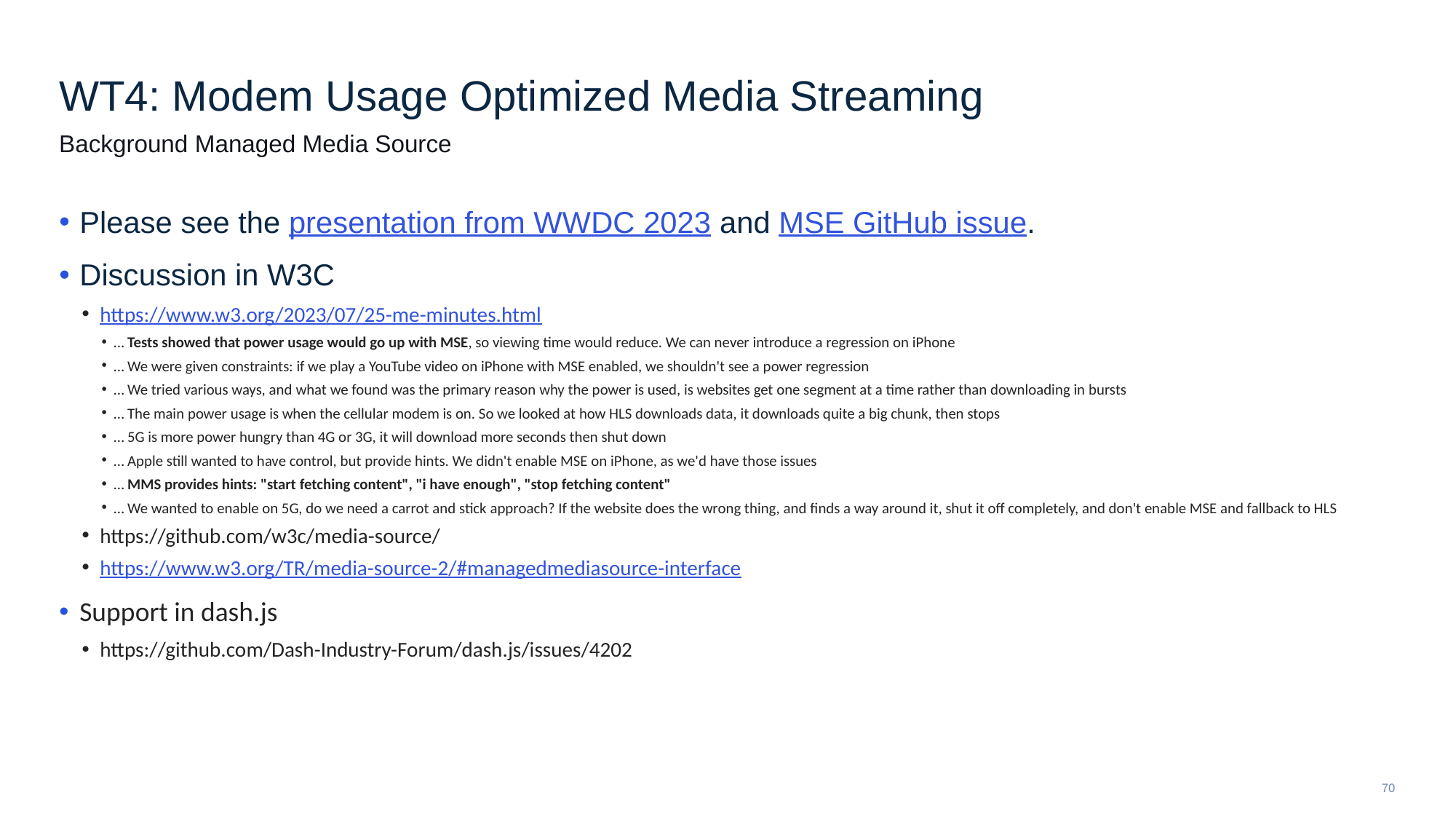

# WT4: Modem Usage Optimized Media Streaming
Background Managed Media Source
Please see the presentation from WWDC 2023 and MSE GitHub issue.
Discussion in W3C
https://www.w3.org/2023/07/25-me-minutes.html
… Tests showed that power usage would go up with MSE, so viewing time would reduce. We can never introduce a regression on iPhone
… We were given constraints: if we play a YouTube video on iPhone with MSE enabled, we shouldn't see a power regression
… We tried various ways, and what we found was the primary reason why the power is used, is websites get one segment at a time rather than downloading in bursts
… The main power usage is when the cellular modem is on. So we looked at how HLS downloads data, it downloads quite a big chunk, then stops
… 5G is more power hungry than 4G or 3G, it will download more seconds then shut down
… Apple still wanted to have control, but provide hints. We didn't enable MSE on iPhone, as we'd have those issues
… MMS provides hints: "start fetching content", "i have enough", "stop fetching content"
… We wanted to enable on 5G, do we need a carrot and stick approach? If the website does the wrong thing, and finds a way around it, shut it off completely, and don't enable MSE and fallback to HLS
https://github.com/w3c/media-source/
https://www.w3.org/TR/media-source-2/#managedmediasource-interface
Support in dash.js
https://github.com/Dash-Industry-Forum/dash.js/issues/4202